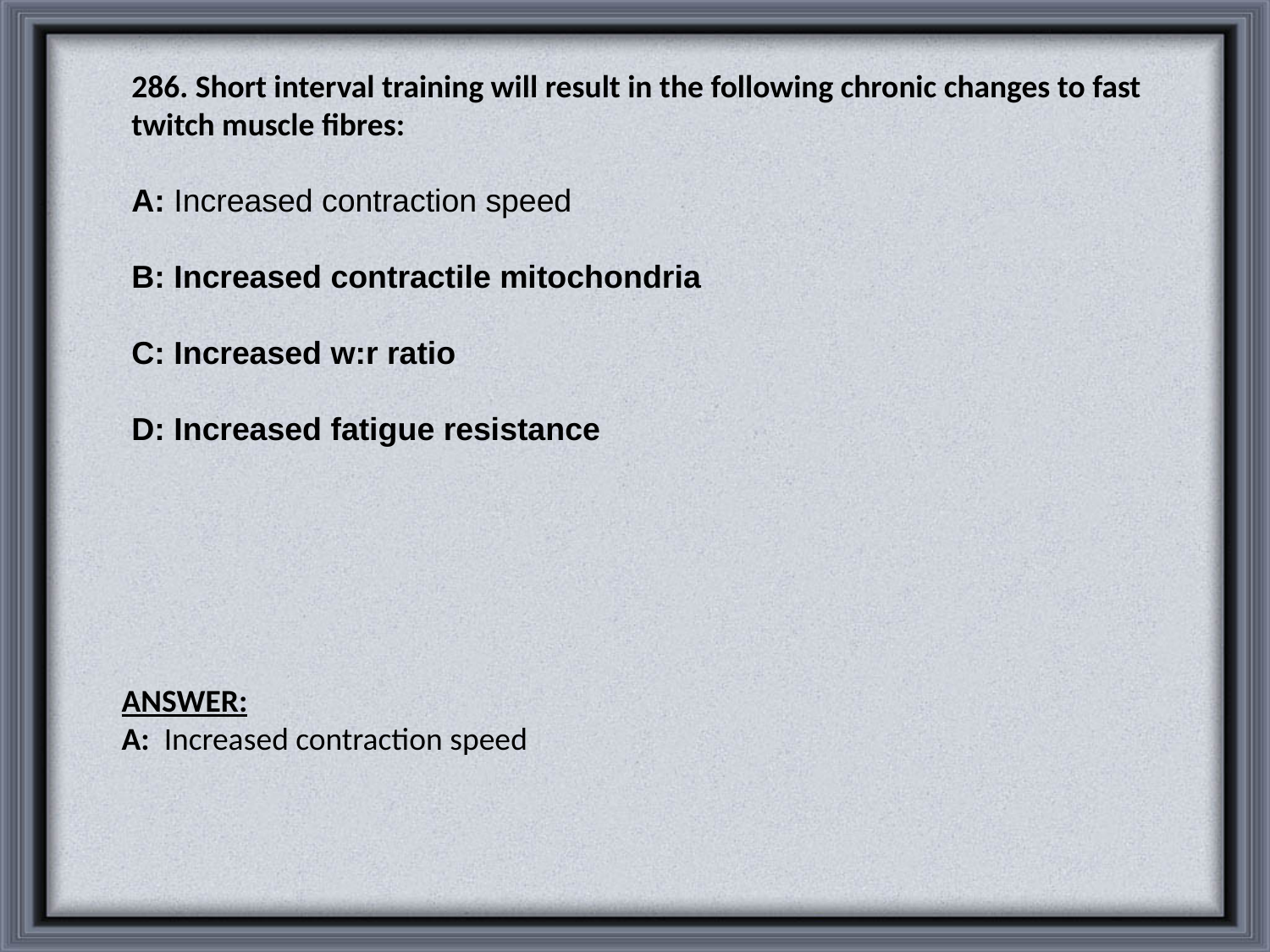

286. Short interval training will result in the following chronic changes to fast twitch muscle fibres:

A: Increased contraction speed

B: Increased contractile mitochondria

C: Increased w:r ratio

D: Increased fatigue resistance

ANSWER:
A:  Increased contraction speed